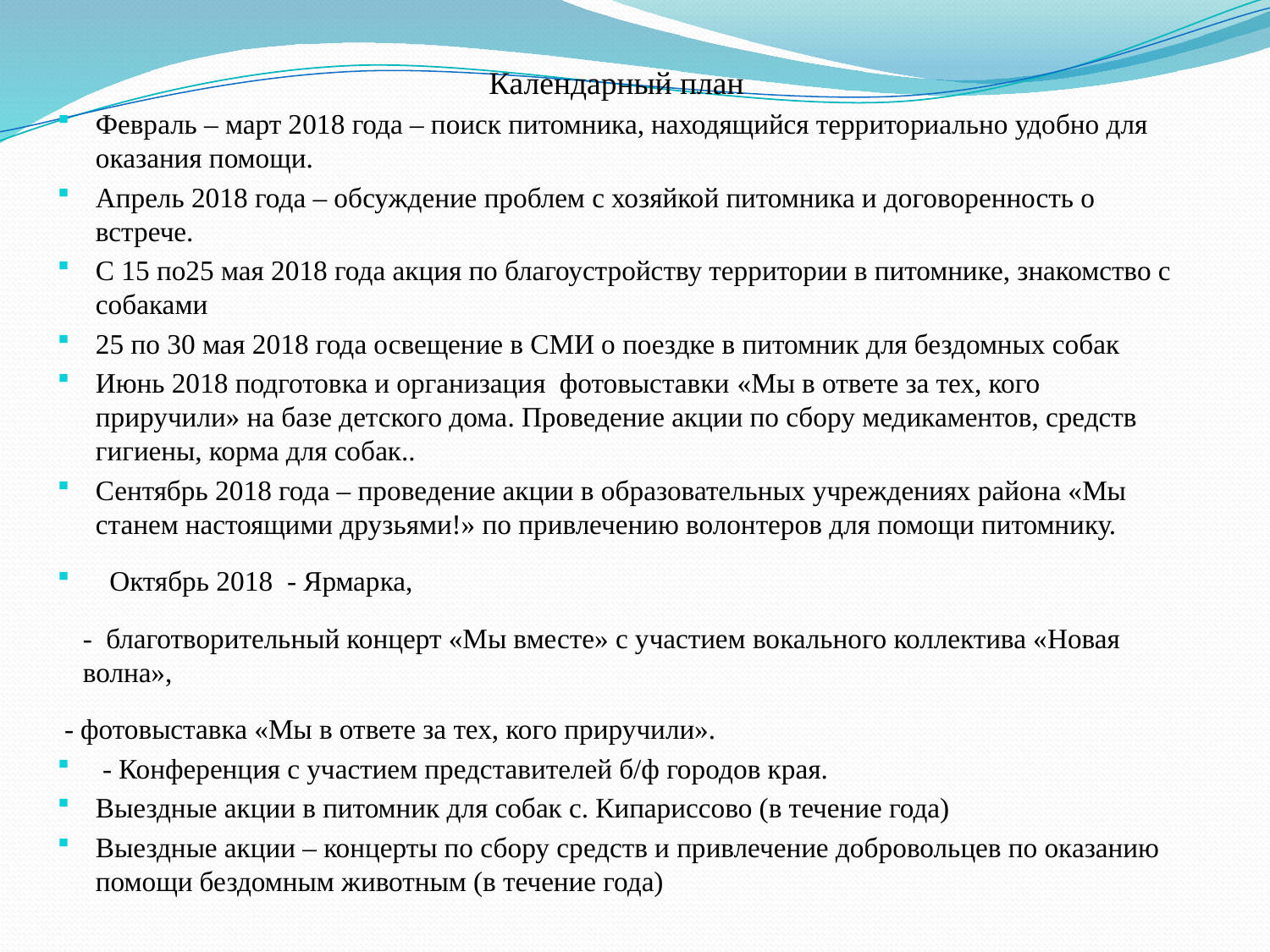

Календарный план
Февраль – март 2018 года – поиск питомника, находящийся территориально удобно для оказания помощи.
Апрель 2018 года – обсуждение проблем с хозяйкой питомника и договоренность о встрече.
С 15 по25 мая 2018 года акция по благоустройству территории в питомнике, знакомство с собаками
25 по 30 мая 2018 года освещение в СМИ о поездке в питомник для бездомных собак
Июнь 2018 подготовка и организация  фотовыставки «Мы в ответе за тех, кого приручили» на базе детского дома. Проведение акции по сбору медикаментов, средств гигиены, корма для собак..
Сентябрь 2018 года – проведение акции в образовательных учреждениях района «Мы станем настоящими друзьями!» по привлечению волонтеров для помощи питомнику.
  Октябрь 2018  - Ярмарка,
-  благотворительный концерт «Мы вместе» с участием вокального коллектива «Новая волна»,
 - фотовыставка «Мы в ответе за тех, кого приручили».
 - Конференция с участием представителей б/ф городов края.
Выездные акции в питомник для собак с. Кипариссово (в течение года)
Выездные акции – концерты по сбору средств и привлечение добровольцев по оказанию помощи бездомным животным (в течение года)

#